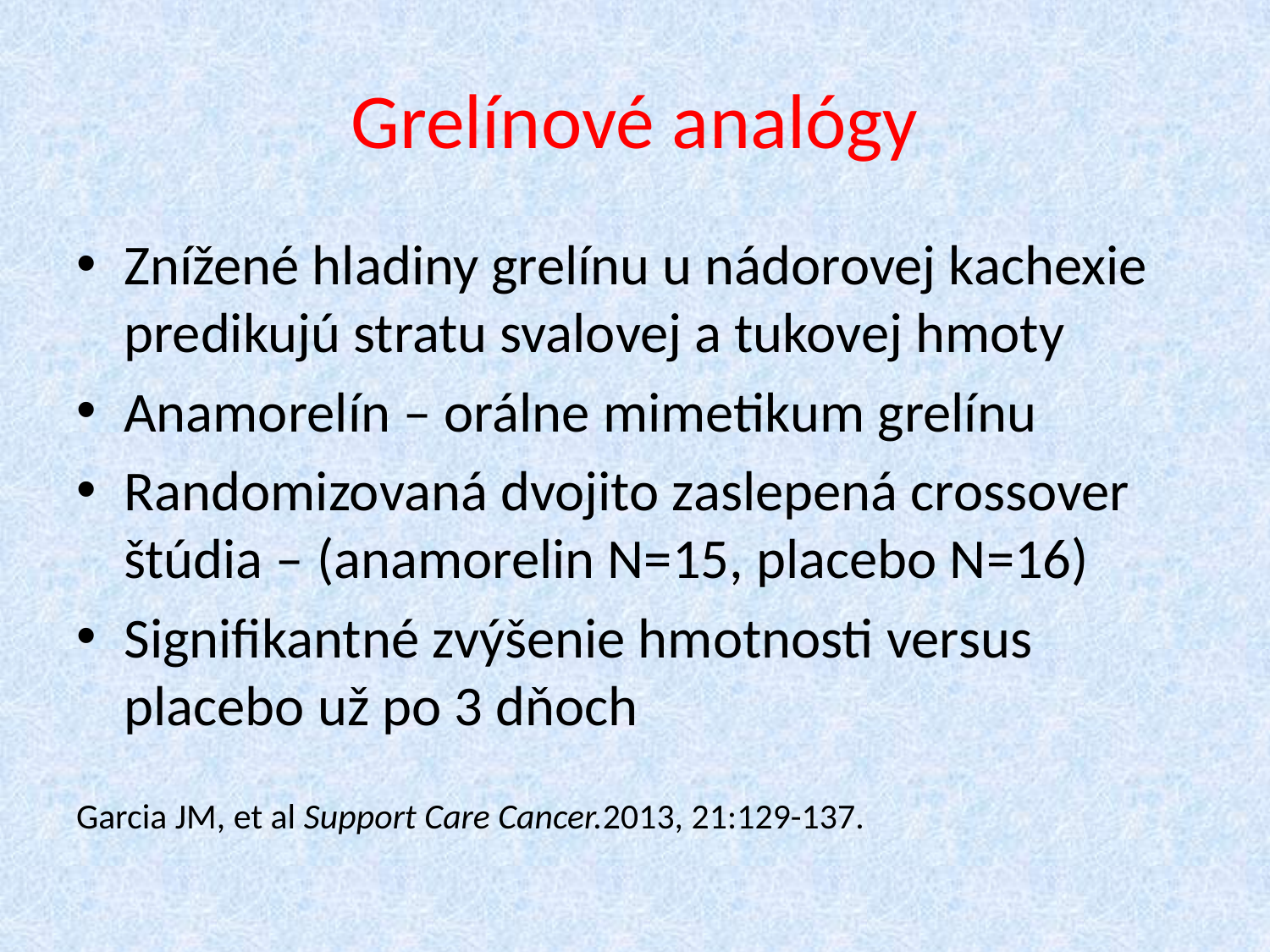

# Grelínové analógy
Znížené hladiny grelínu u nádorovej kachexie predikujú stratu svalovej a tukovej hmoty
Anamorelín – orálne mimetikum grelínu
Randomizovaná dvojito zaslepená crossover štúdia – (anamorelin N=15, placebo N=16)
Signifikantné zvýšenie hmotnosti versus placebo už po 3 dňoch

Garcia JM, et al Support Care Cancer.2013, 21:129-137.